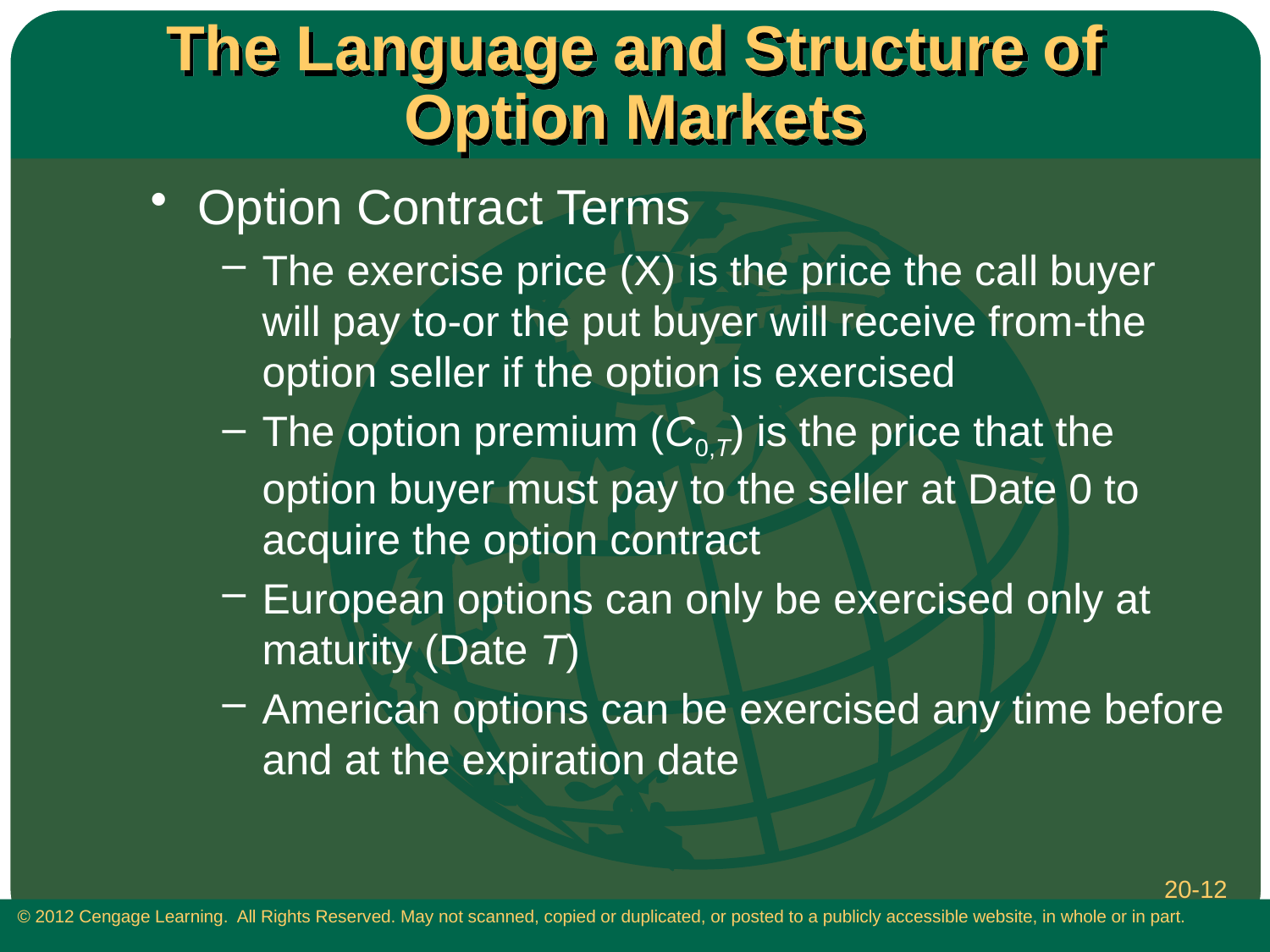

# The Language and Structure of Option Markets
Option Contract Terms
The exercise price (X) is the price the call buyer will pay to-or the put buyer will receive from-the option seller if the option is exercised
The option premium (C0,T) is the price that the option buyer must pay to the seller at Date 0 to acquire the option contract
European options can only be exercised only at maturity (Date T)
American options can be exercised any time before and at the expiration date

20-12
 © 2012 Cengage Learning.  All Rights Reserved. May not scanned, copied or duplicated, or posted to a publicly accessible website, in whole or in part.